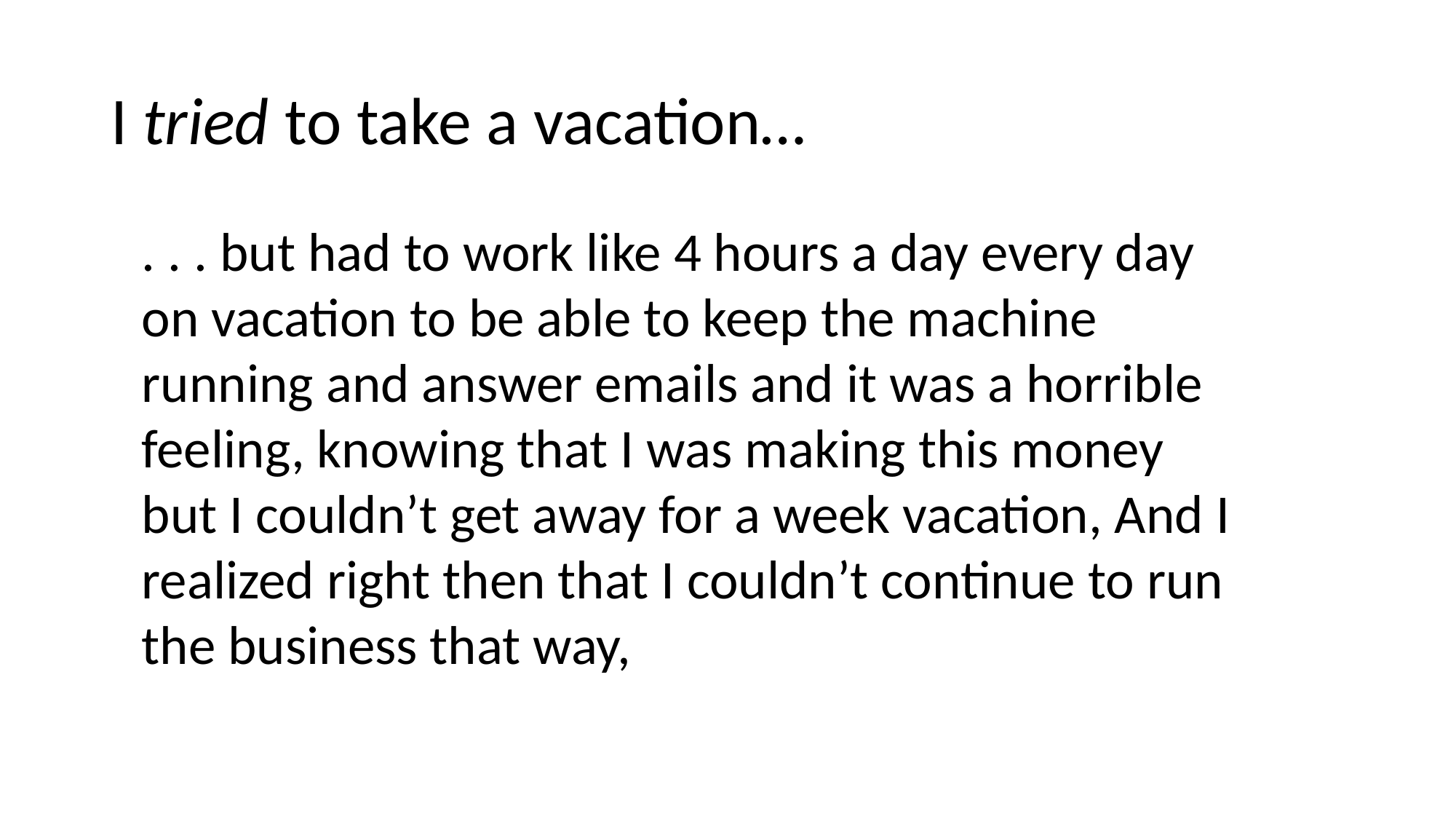

# I tried to take a vacation…
. . . but had to work like 4 hours a day every day on vacation to be able to keep the machine running and answer emails and it was a horrible feeling, knowing that I was making this money but I couldn’t get away for a week vacation, And I realized right then that I couldn’t continue to run the business that way,